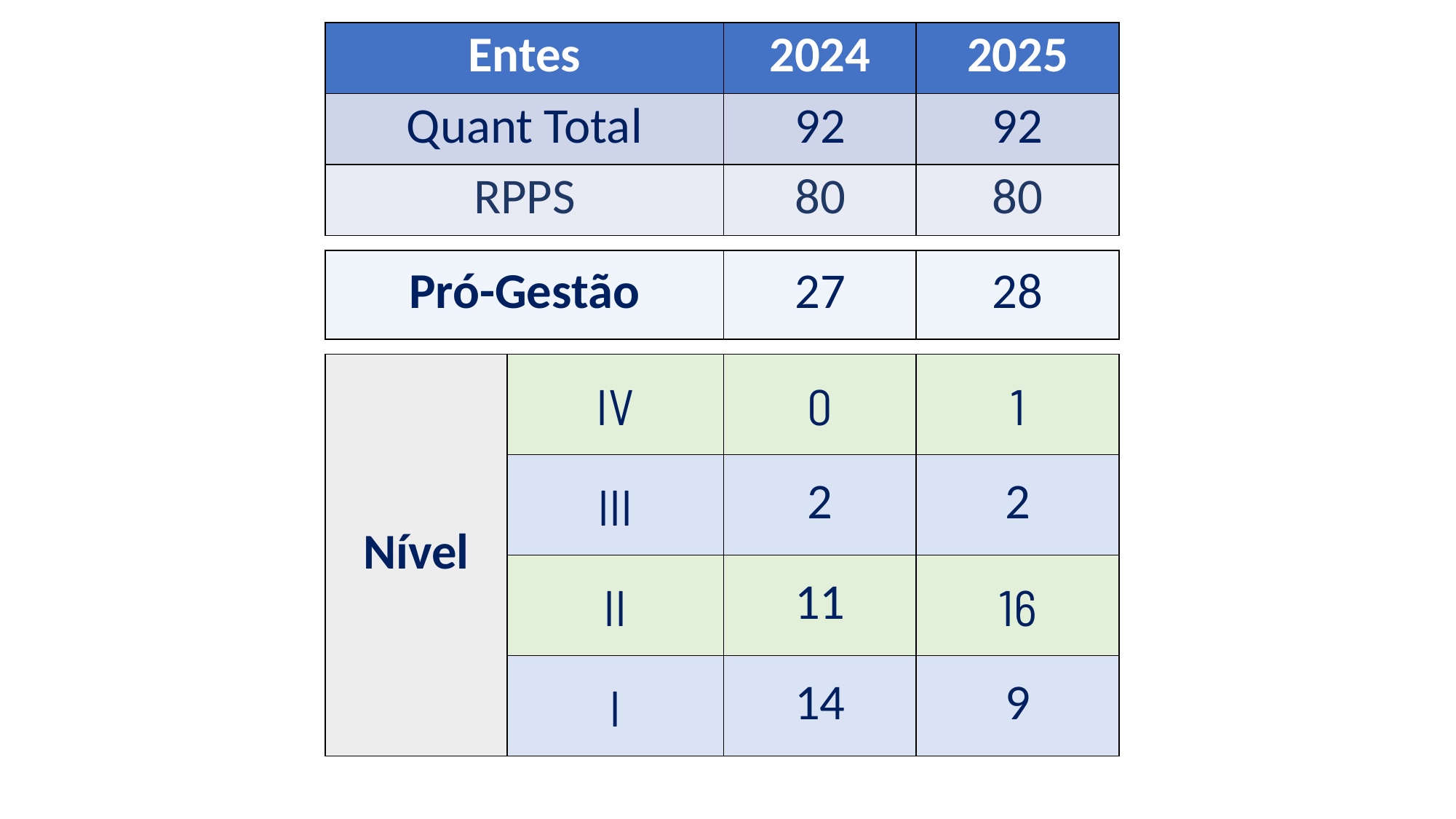

| Entes | 2024 | 2025 |
| --- | --- | --- |
| Quant Total | 92 | 92 |
| RPPS | 80 | 80 |
| Pró-Gestão | 27 |
| --- | --- |
| 28 |
| --- |
| Nível | IV | 0 |
| --- | --- | --- |
|  | III | 2 |
|  | II | 11 |
|  | I | 14 |
| 1 |
| --- |
| 2 |
| 16 |
| 9 |